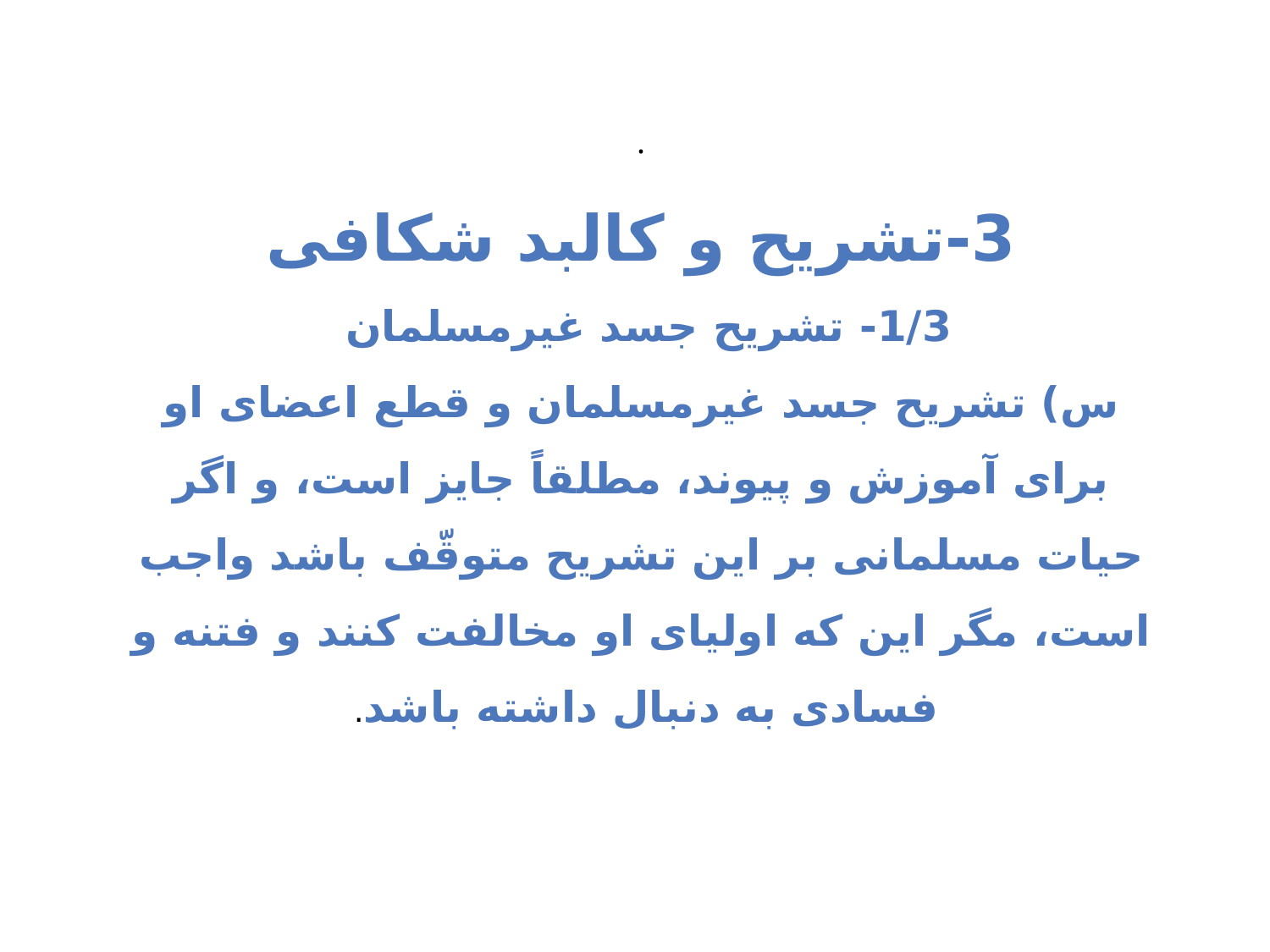

.
3-تشريح و كالبد شكافى
1/3- تشريح جسد غيرمسلمان
س) تشريح جسد غيرمسلمان و قطع اعضاى او براى آموزش و پيوند، مطلقاً جايز است، و اگر حيات مسلمانى بر اين تشريح متوقّف باشد واجب است، مگر اين كه اولياى او مخالفت كنند و فتنه و فسادى به دنبال داشته باشد.